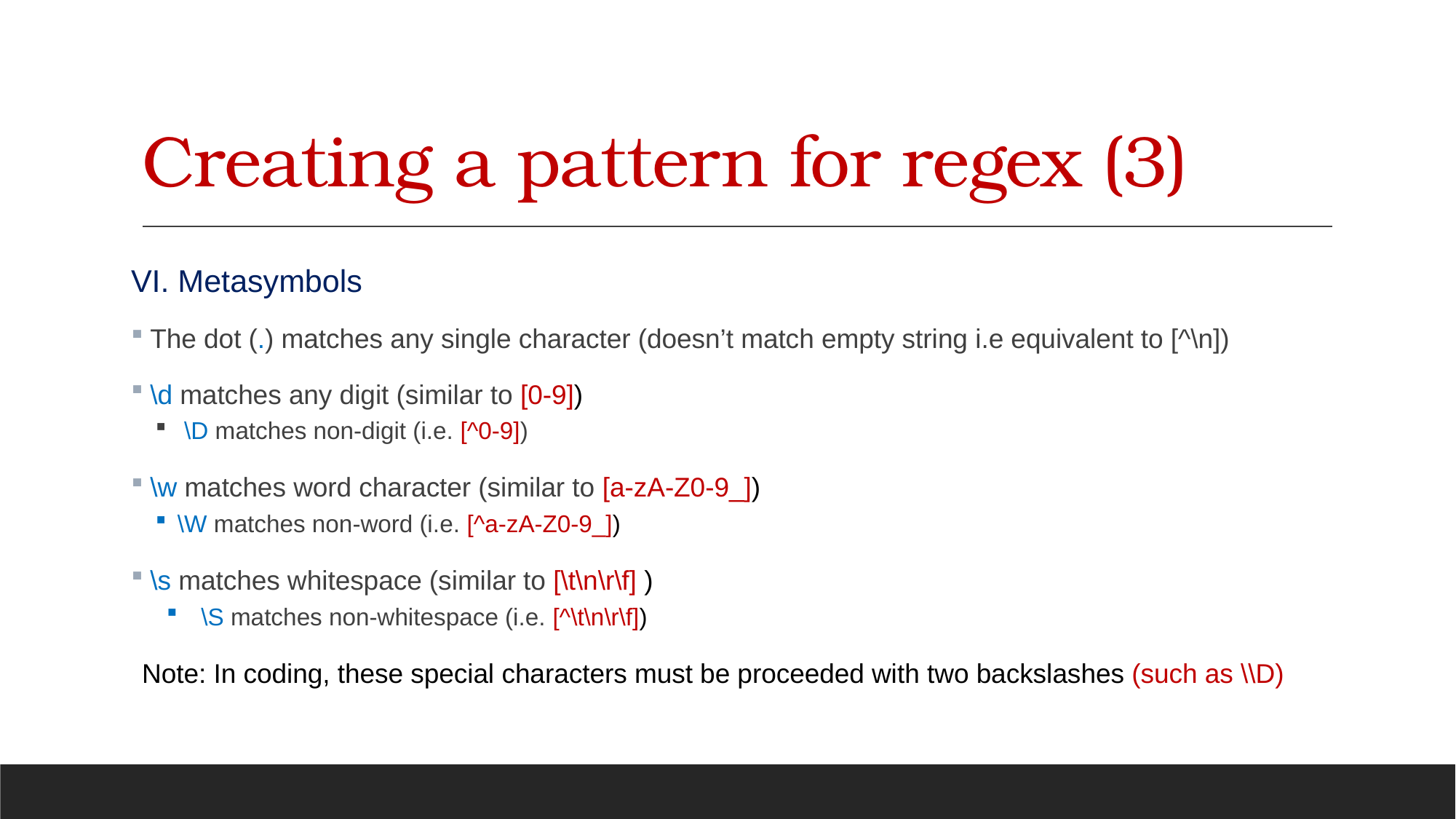

# Creating a pattern for regex (3)
VI. Metasymbols
 The dot (.) matches any single character (doesn’t match empty string i.e equivalent to [^\n])
 \d matches any digit (similar to [0-9])
 \D matches non-digit (i.e. [^0-9])
 \w matches word character (similar to [a-zA-Z0-9_])
\W matches non-word (i.e. [^a-zA-Z0-9_])
 \s matches whitespace (similar to [\t\n\r\f] )
\S matches non-whitespace (i.e. [^\t\n\r\f])
Note: In coding, these special characters must be proceeded with two backslashes (such as \\D)